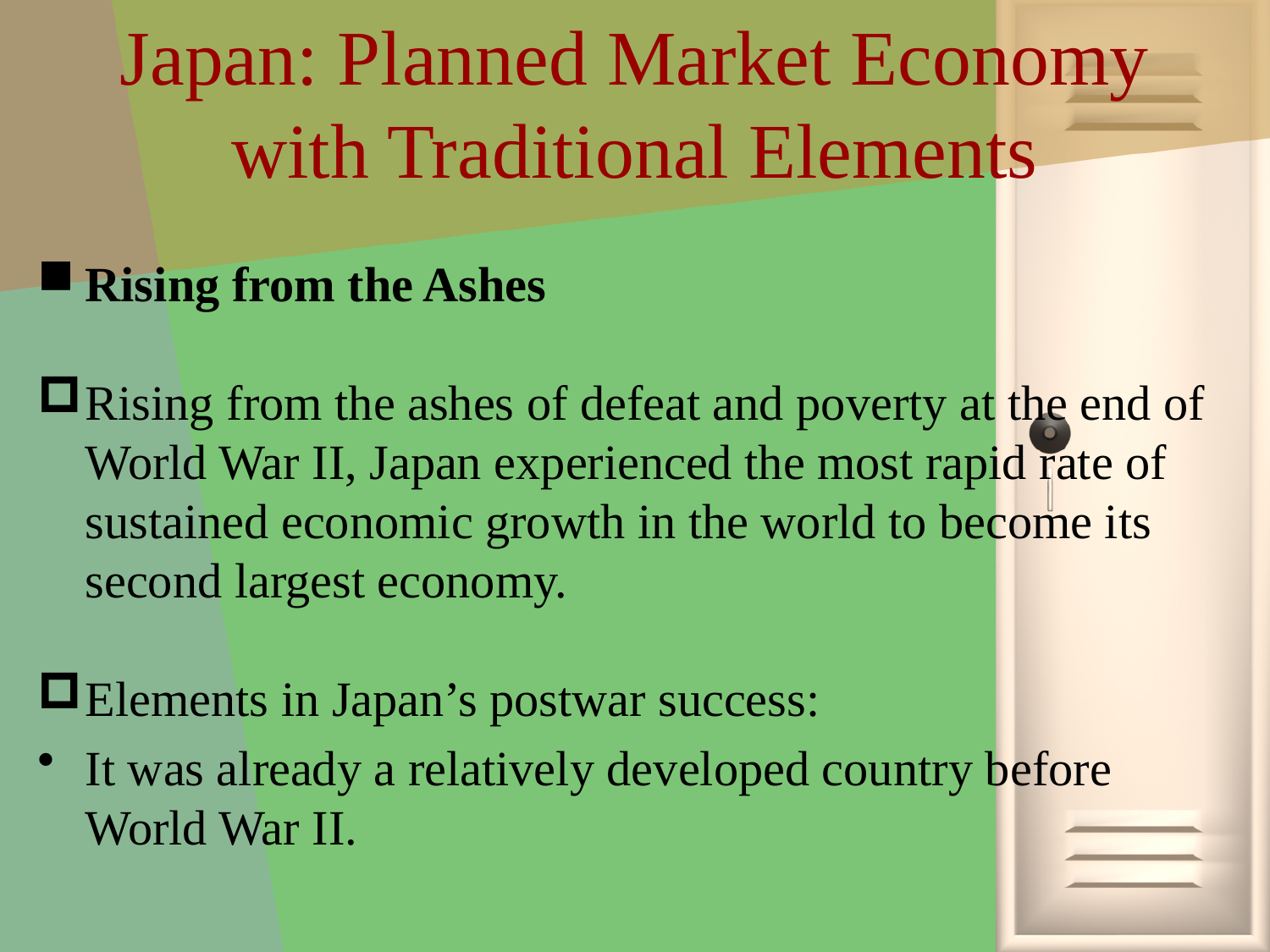

# Japan: Planned Market Economy with Traditional Elements
Rising from the Ashes

Rising from the ashes of defeat and poverty at the end of World War II, Japan experienced the most rapid rate of sustained economic growth in the world to become its second largest economy.

Elements in Japan’s postwar success:
It was already a relatively developed country before World War II.